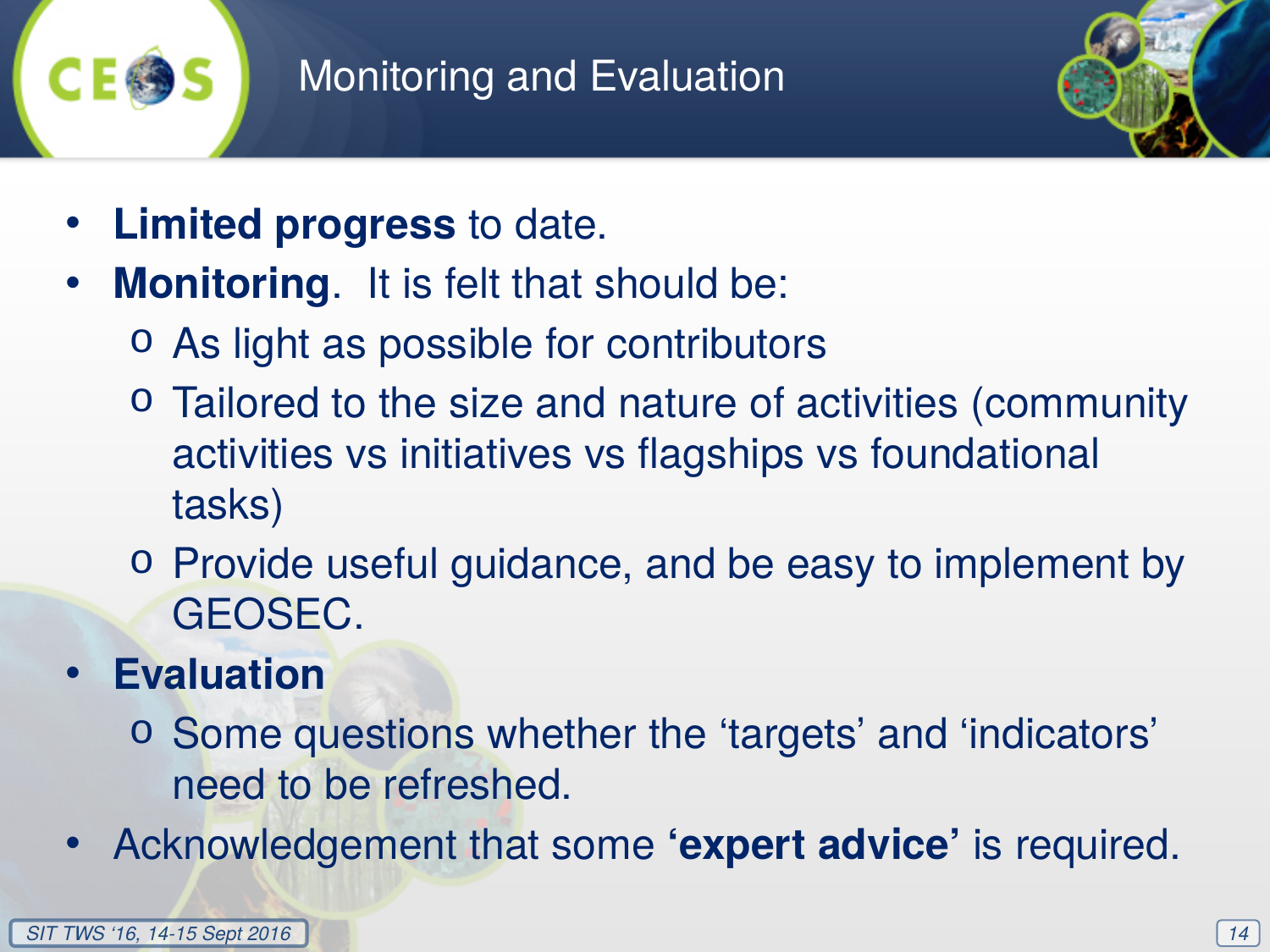

Monitoring and Evaluation
Limited progress to date.
Monitoring.  It is felt that should be:
As light as possible for contributors
Tailored to the size and nature of activities (community activities vs initiatives vs flagships vs foundational tasks)
Provide useful guidance, and be easy to implement by GEOSEC.
Evaluation
Some questions whether the ‘targets’ and ‘indicators’ need to be refreshed.
Acknowledgement that some ‘expert advice’ is required.
14